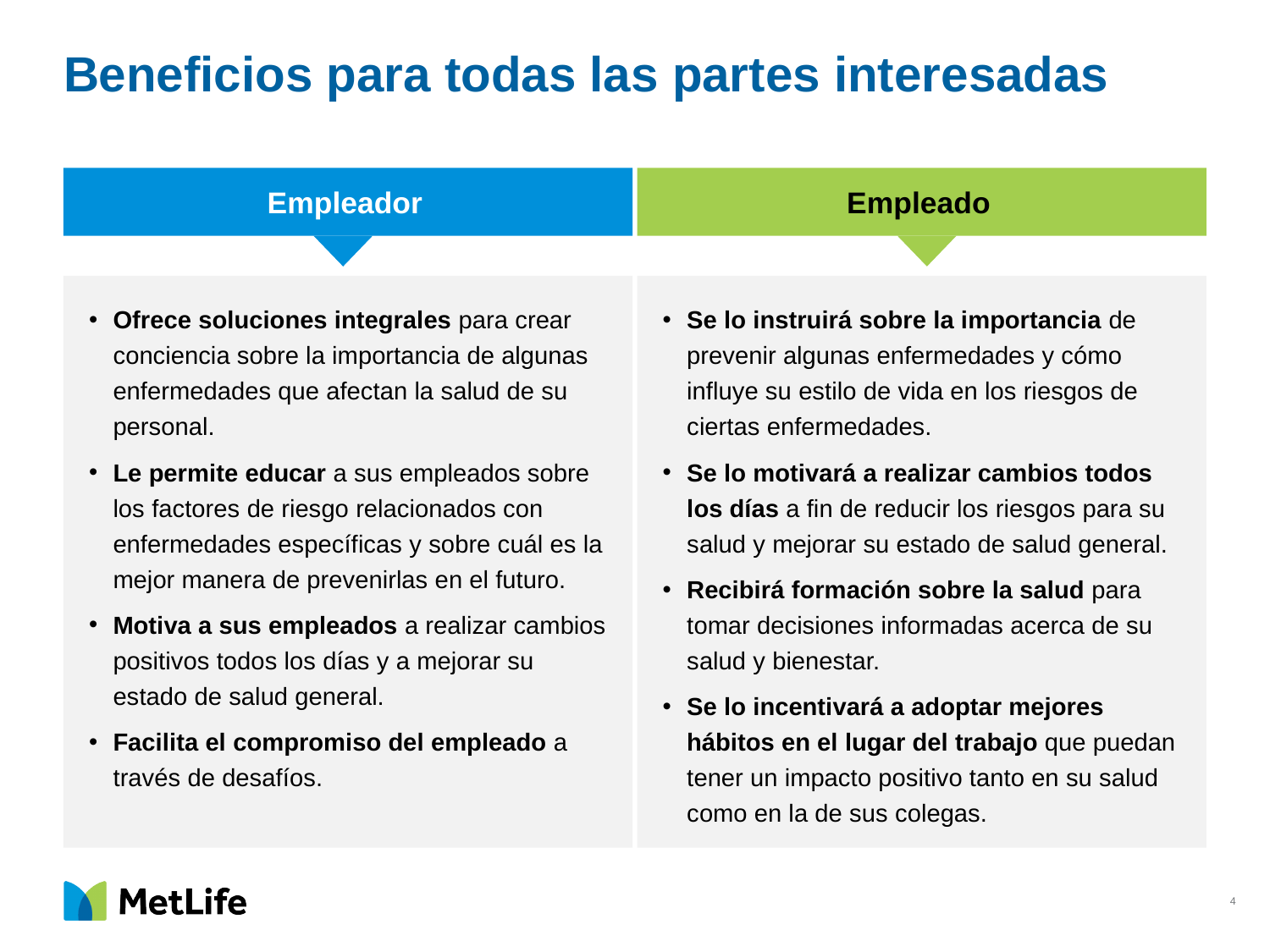

# Beneficios para todas las partes interesadas
Empleado
Empleador

Ofrece soluciones integrales para crear conciencia sobre la importancia de algunas enfermedades que afectan la salud de su personal.
Le permite educar a sus empleados sobre los factores de riesgo relacionados con enfermedades específicas y sobre cuál es la mejor manera de prevenirlas en el futuro.
Motiva a sus empleados a realizar cambios positivos todos los días y a mejorar su estado de salud general.
Facilita el compromiso del empleado a través de desafíos.
Se lo instruirá sobre la importancia de prevenir algunas enfermedades y cómo influye su estilo de vida en los riesgos de ciertas enfermedades.
Se lo motivará a realizar cambios todos los días a fin de reducir los riesgos para su salud y mejorar su estado de salud general.
Recibirá formación sobre la salud para tomar decisiones informadas acerca de su salud y bienestar.
Se lo incentivará a adoptar mejores hábitos en el lugar del trabajo que puedan tener un impacto positivo tanto en su salud como en la de sus colegas.